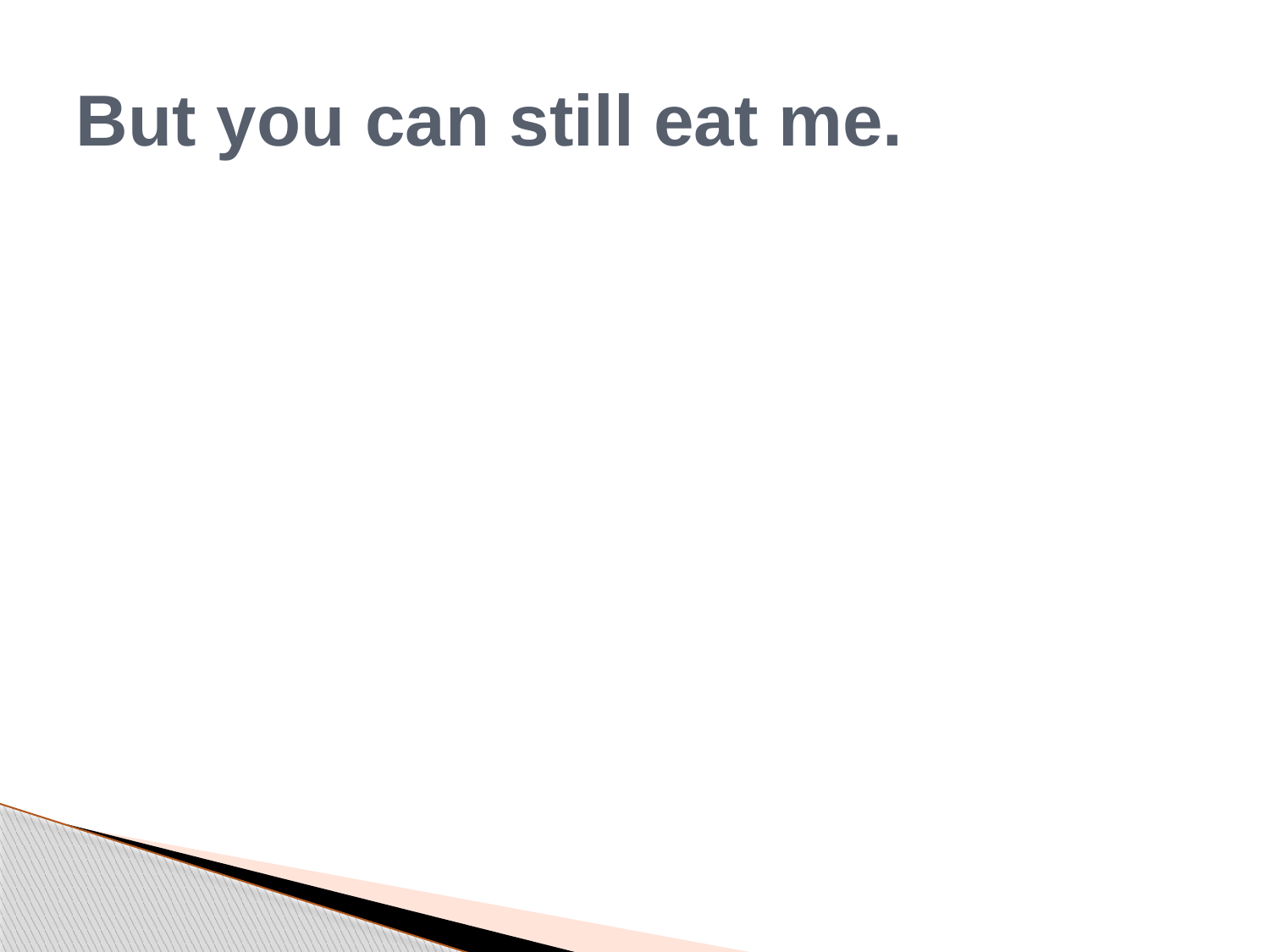

# But you can still eat me.